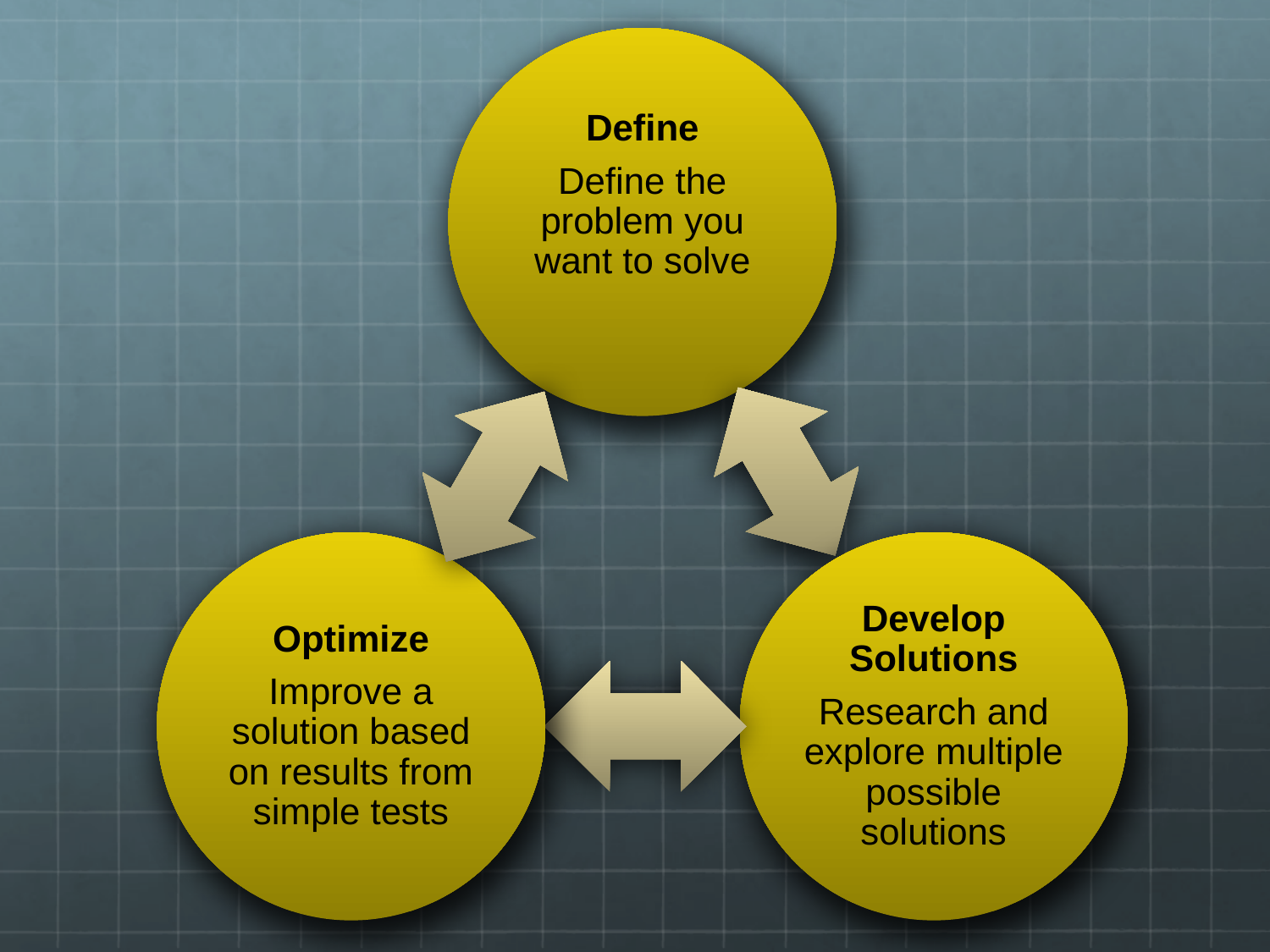

Define
Define the problem you want to solve

Develop Solutions
Research and explore multiple possible solutions

Optimize
Improve a solution based on results from simple tests